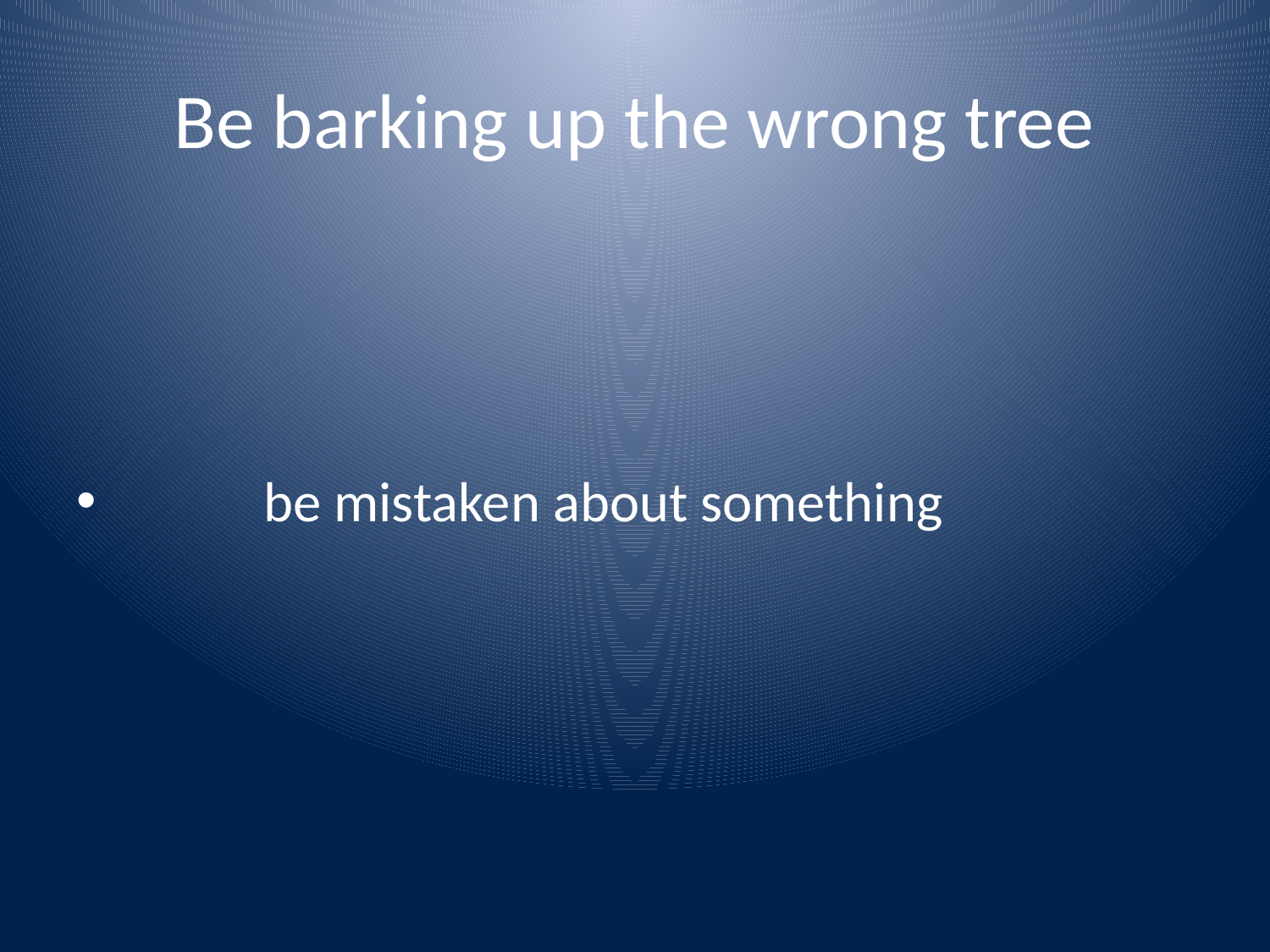

# Be barking up the wrong tree

           be mistaken about something